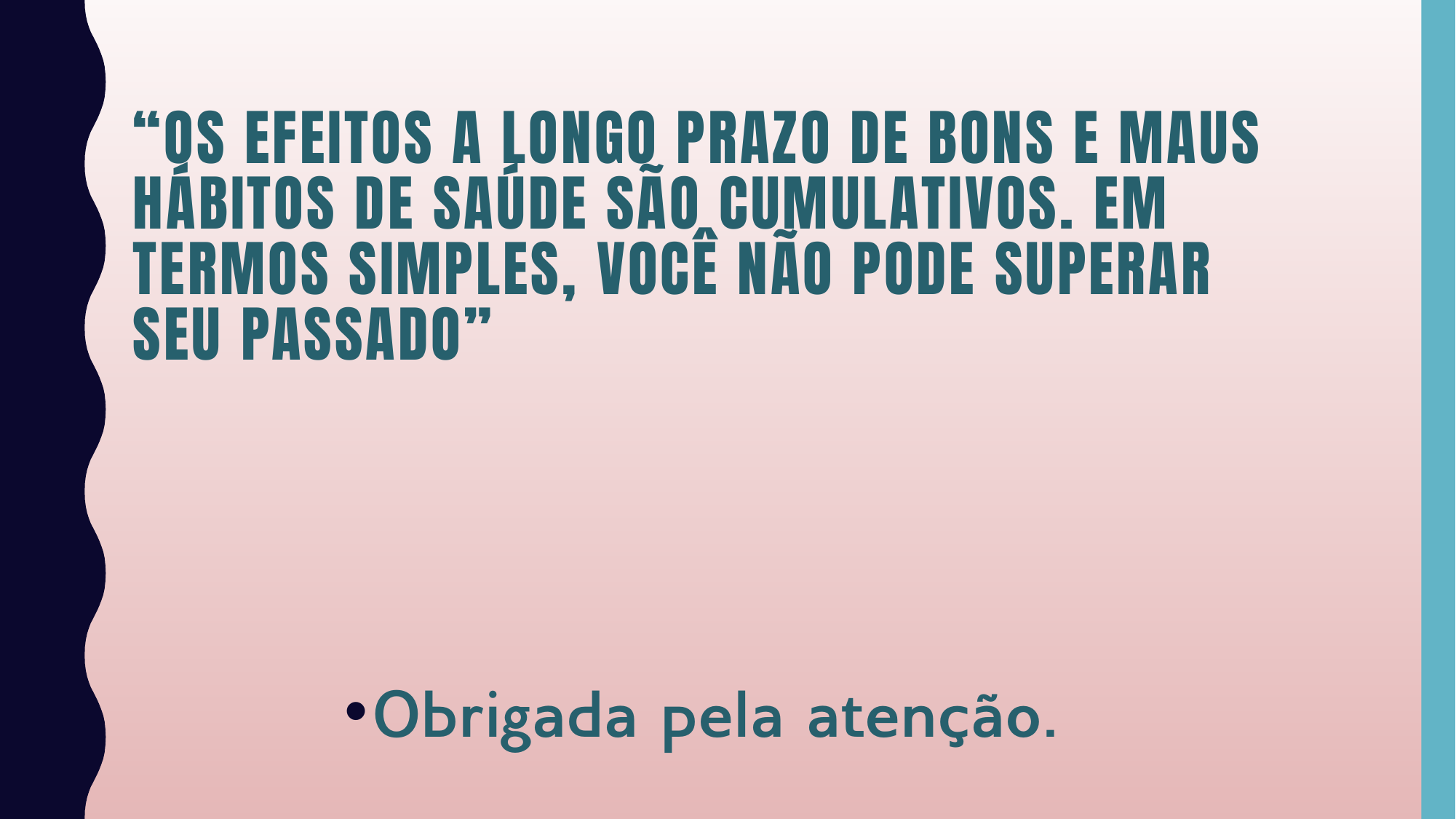

# “Os efeitos a longo prazo de bons e maus hábitos de saúde são cumulativos. Em termos simples, você não pode superar seu passado”
Obrigada pela atenção.